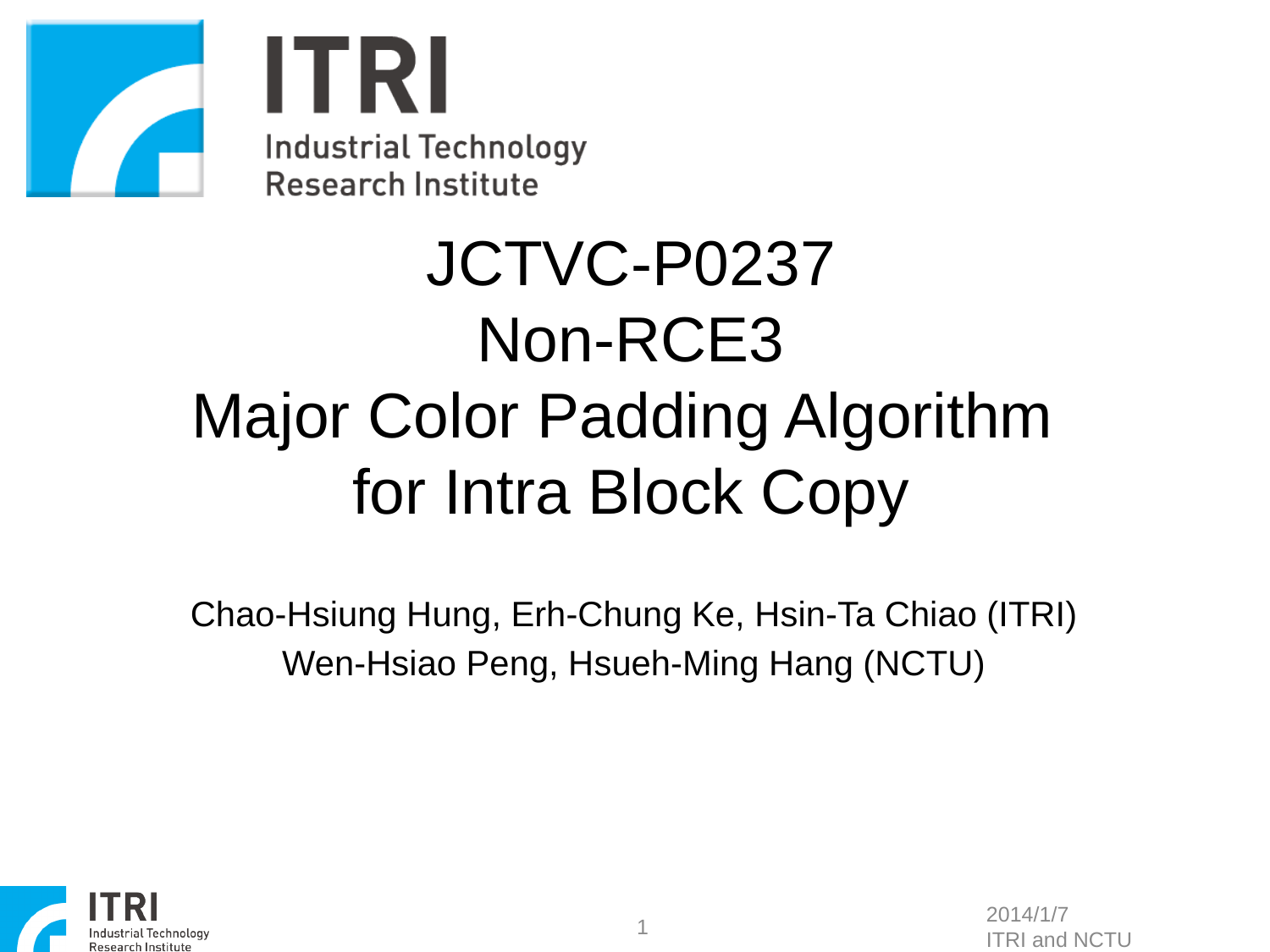

# JCTVC-P0237 Non-RCE3 Major Color Padding Algorithm for Intra Block Copy
Chao-Hsiung Hung, Erh-Chung Ke, Hsin-Ta Chiao (ITRI)
Wen-Hsiao Peng, Hsueh-Ming Hang (NCTU)
1
2014/1/7
ITRI and NCTU